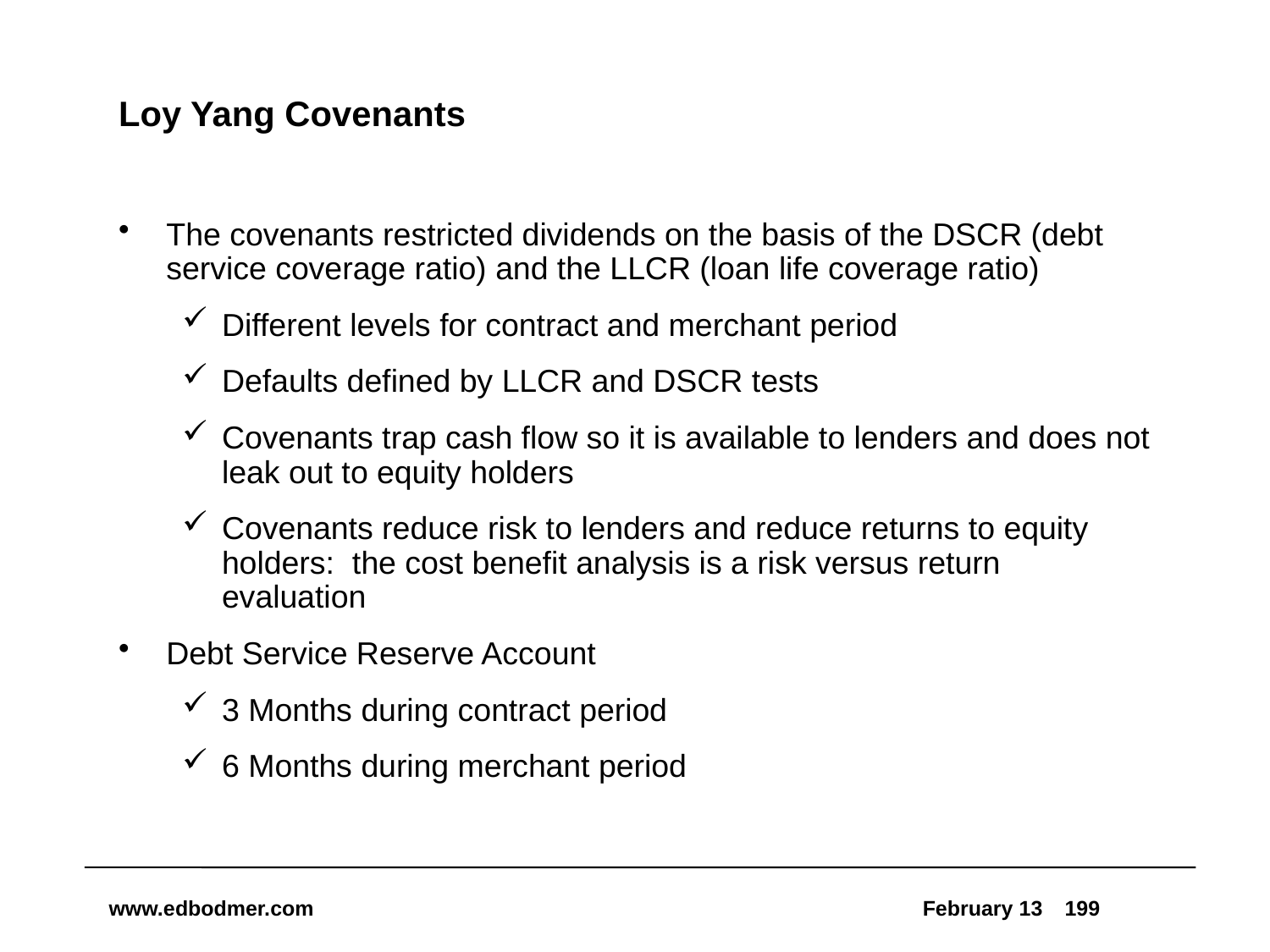

# Loy Yang Covenants
The covenants restricted dividends on the basis of the DSCR (debt service coverage ratio) and the LLCR (loan life coverage ratio)
Different levels for contract and merchant period
Defaults defined by LLCR and DSCR tests
Covenants trap cash flow so it is available to lenders and does not leak out to equity holders
Covenants reduce risk to lenders and reduce returns to equity holders:  the cost benefit analysis is a risk versus return evaluation
Debt Service Reserve Account
3 Months during contract period
6 Months during merchant period